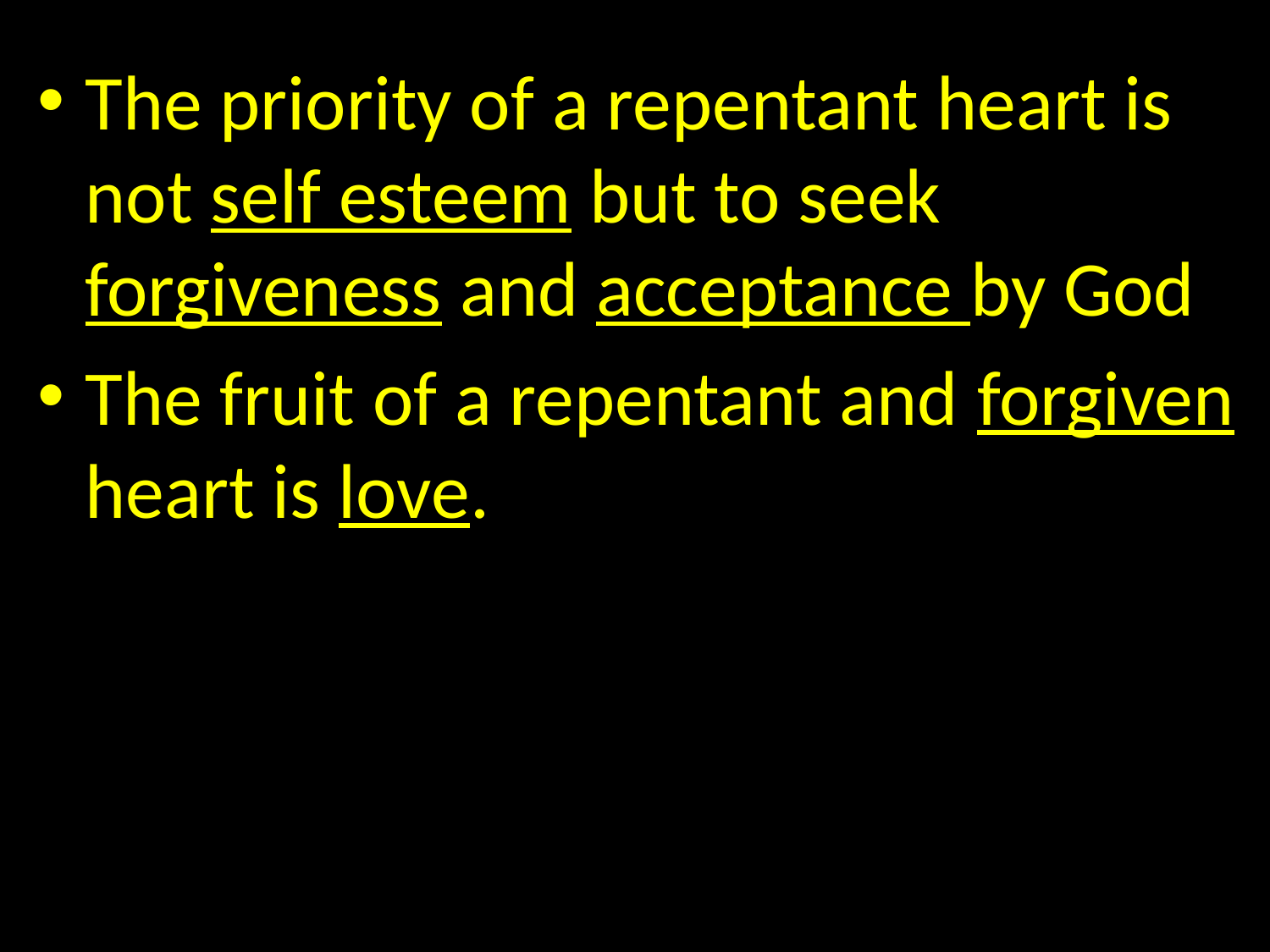

#
The priority of a repentant heart is not self esteem but to seek forgiveness and acceptance by God
The fruit of a repentant and forgiven heart is love.